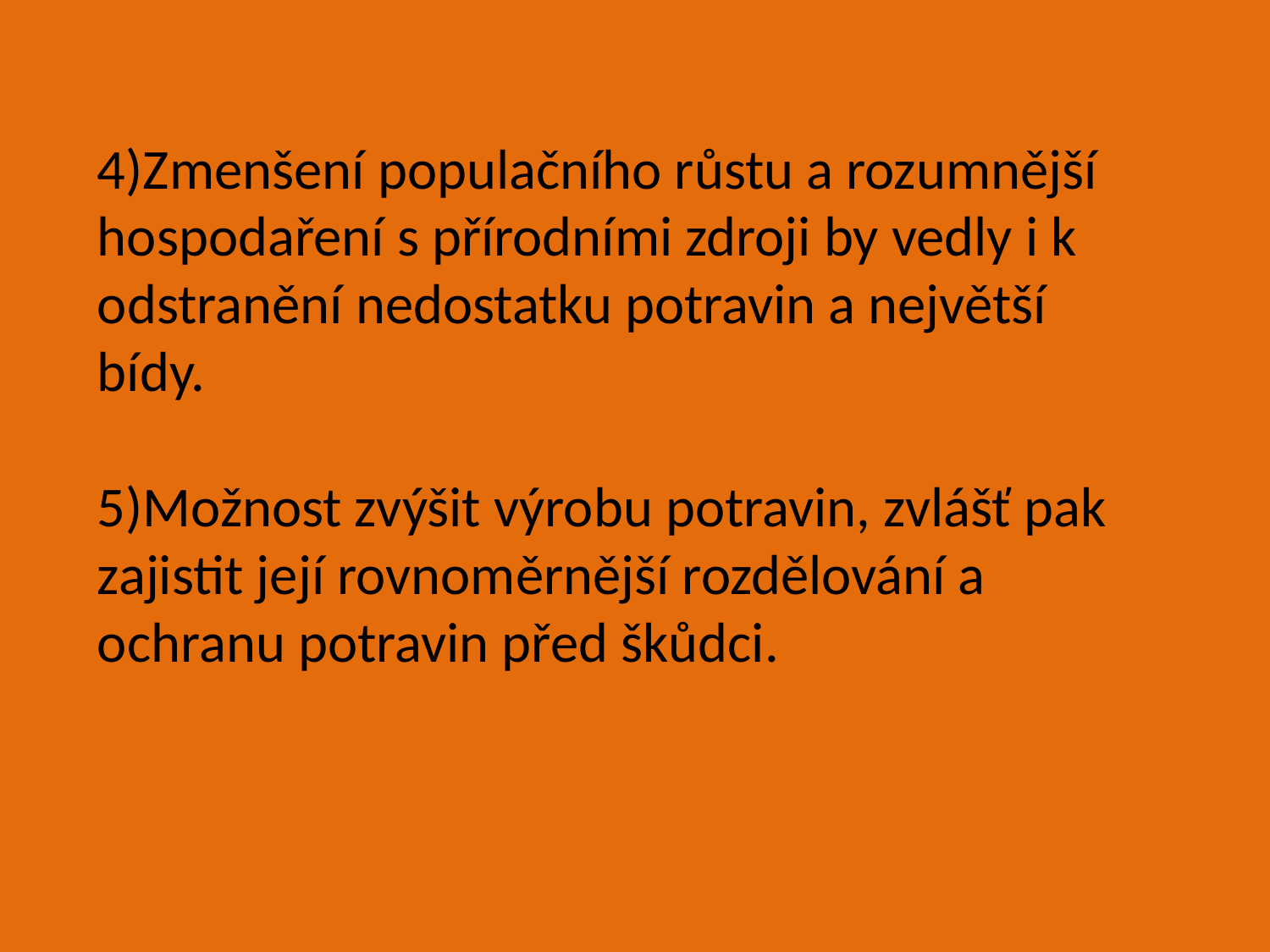

4)Zmenšení populačního růstu a rozumnější hospodaření s přírodními zdroji by vedly i k odstranění nedostatku potravin a největší bídy.

5)Možnost zvýšit výrobu potravin, zvlášť pak zajistit její rovnoměrnější rozdělování a ochranu potravin před škůdci.